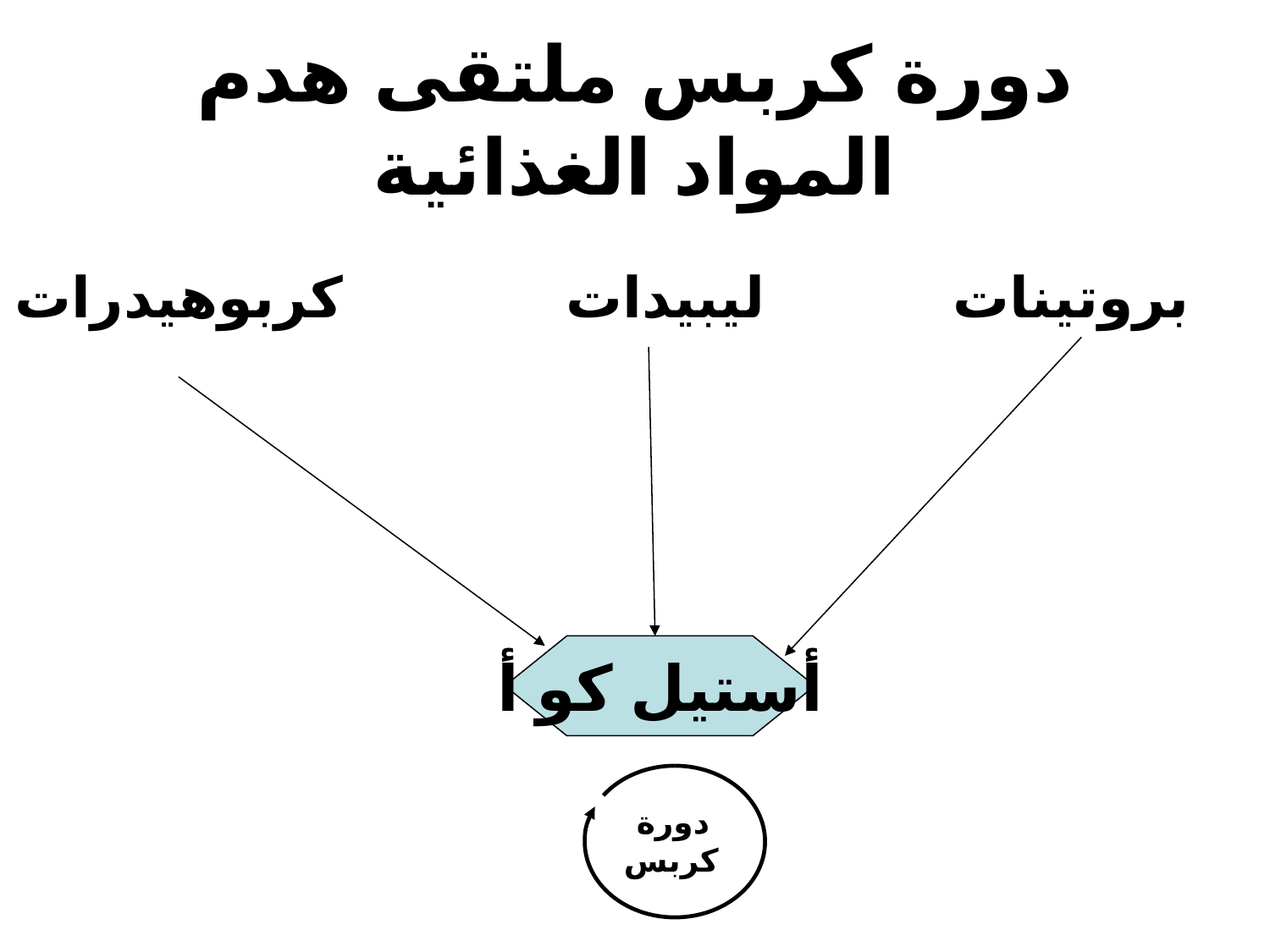

# دورة كربس ملتقى هدم المواد الغذائية
كربوهيدرات
ليبيدات
بروتينات

أستيل كو أ

 دورة
كربس